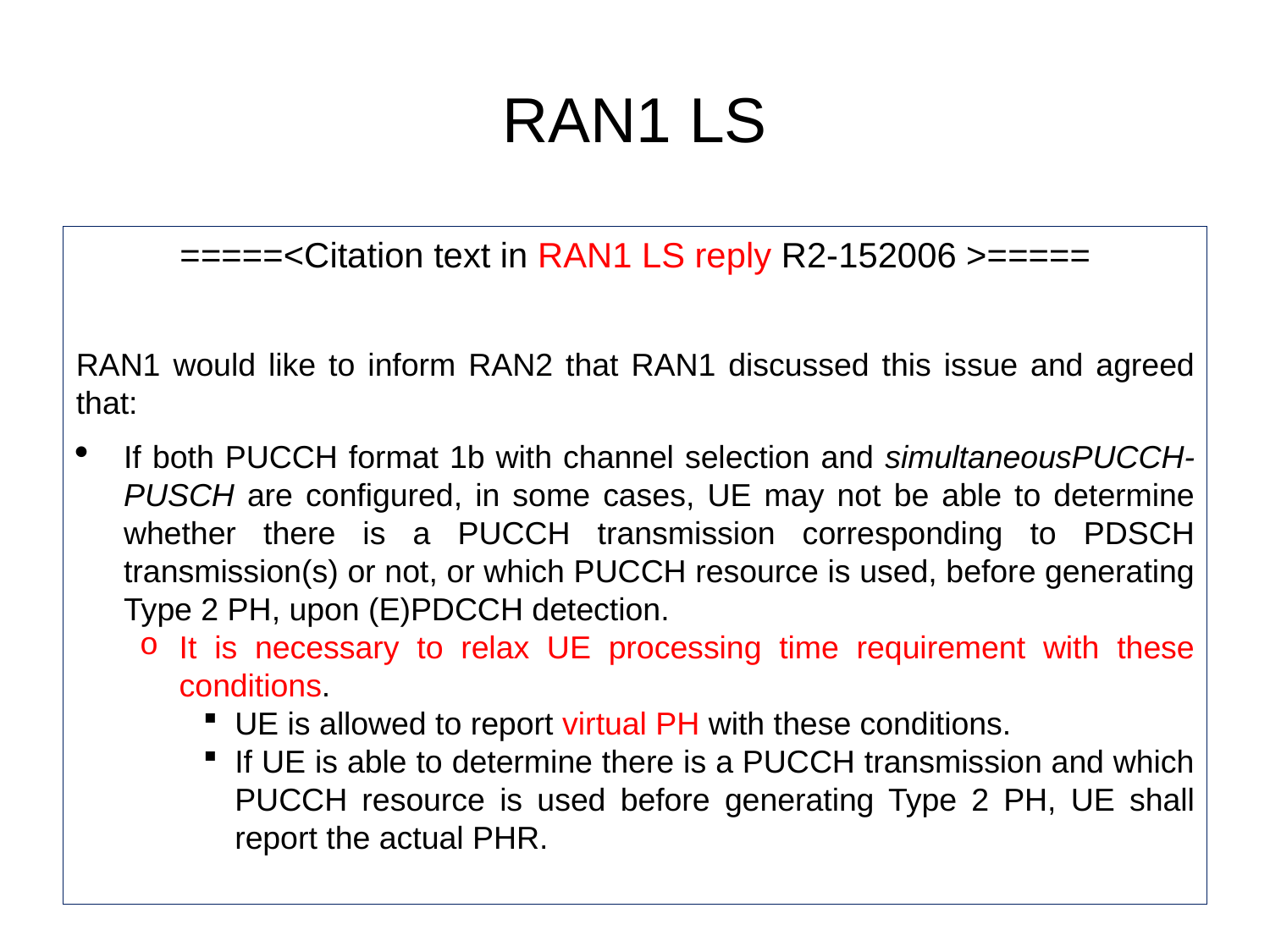

# RAN1 LS
=====<Citation text in RAN1 LS reply R2-152006 >=====

RAN1 would like to inform RAN2 that RAN1 discussed this issue and agreed that:
If both PUCCH format 1b with channel selection and simultaneousPUCCH-PUSCH are configured, in some cases, UE may not be able to determine whether there is a PUCCH transmission corresponding to PDSCH transmission(s) or not, or which PUCCH resource is used, before generating Type 2 PH, upon (E)PDCCH detection.
It is necessary to relax UE processing time requirement with these conditions.
UE is allowed to report virtual PH with these conditions.
If UE is able to determine there is a PUCCH transmission and which PUCCH resource is used before generating Type 2 PH, UE shall report the actual PHR.